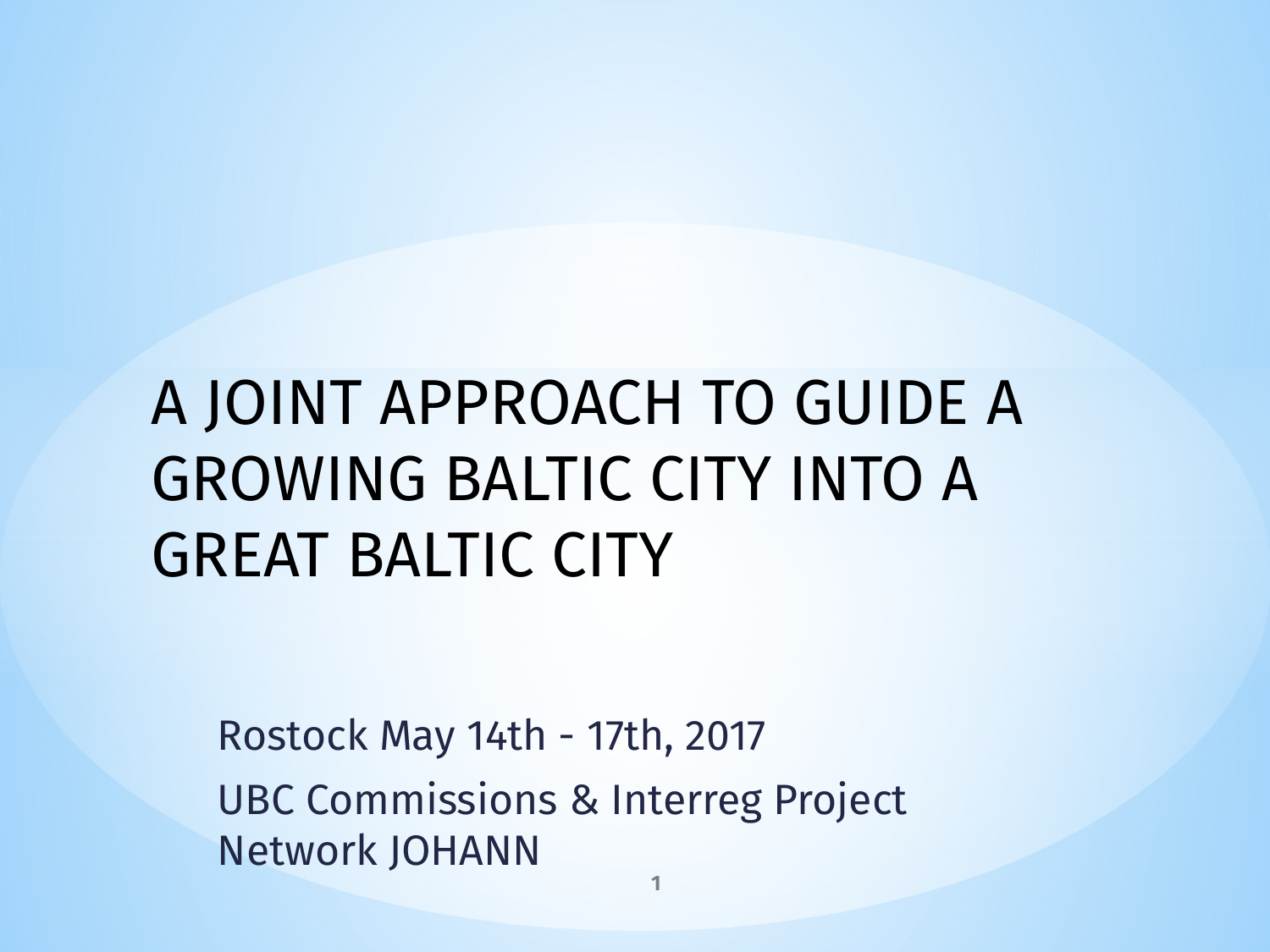

A JOINT APPROACH TO GUIDE A GROWING BALTIC CITY INTO A GREAT BALTIC CITY
Rostock May 14th - 17th, 2017
UBC Commissions & Interreg Project Network JOHANN
1